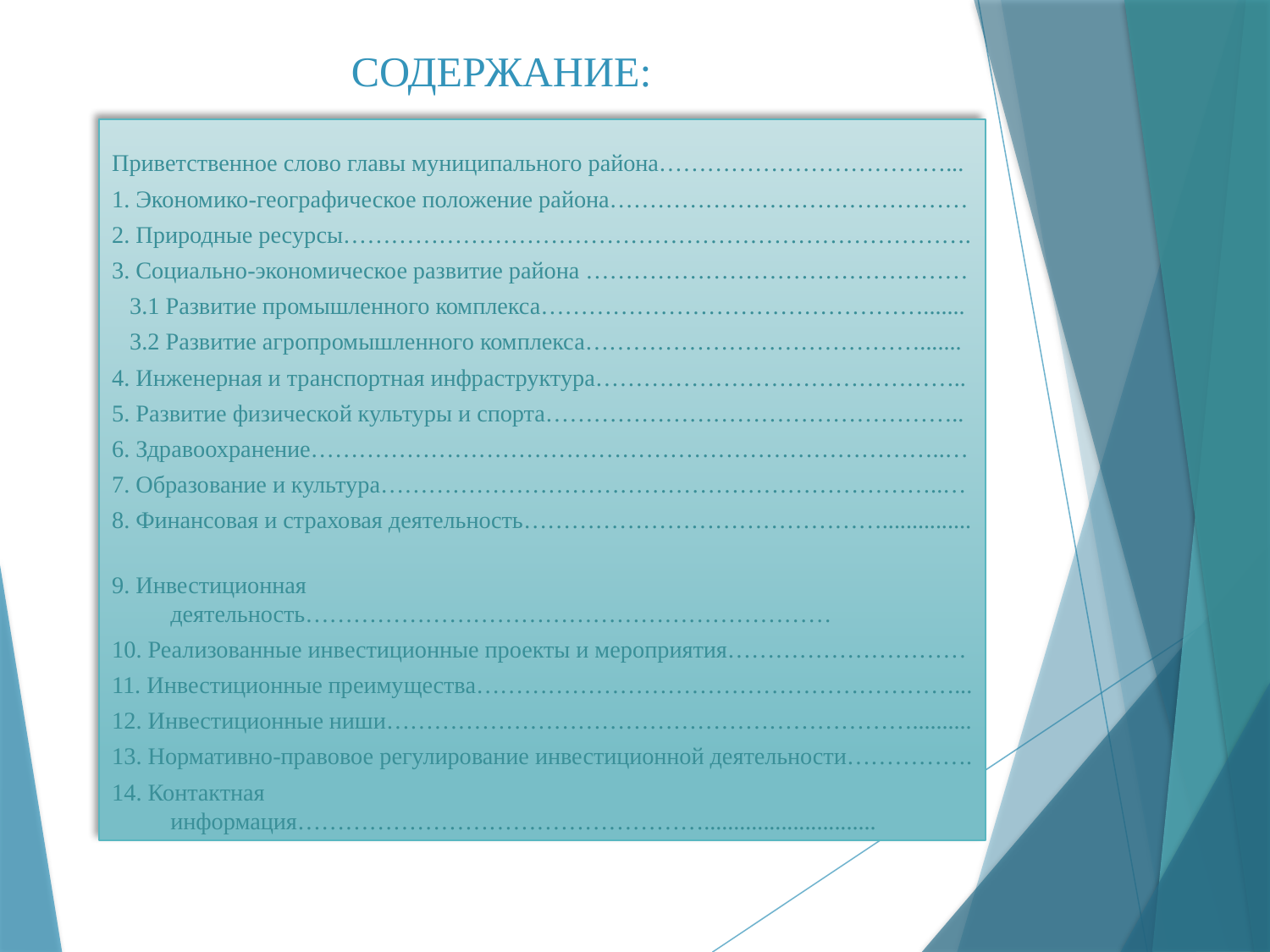

# СОДЕРЖАНИЕ:

Приветственное слово главы муниципального района………………………………...
1. Экономико-географическое положение района………………………………………
2. Природные ресурсы…………………………………………………………………….
3. Социально-экономическое развитие района …………………………………………
   3.1 Развитие промышленного комплекса………………………………………….......
   3.2 Развитие агропромышленного комплекса…………………………………….......
4. Инженерная и транспортная инфраструктура………………………………………..
5. Развитие физической культуры и спорта……………………………………………..
6. Здравоохранение……………………………………………………………………..…
7. Образование и культура……………………………………………………………..…
8. Финансовая и страховая деятельность………………………………………...............
9. Инвестиционная деятельность…………………………………………………………
10. Реализованные инвестиционные проекты и мероприятия…………………………
11. Инвестиционные преимущества……………………………………………………...
12. Инвестиционные ниши…………………………………………………………..........
13. Нормативно-правовое регулирование инвестиционной деятельности…………….
14. Контактная информация…………………………………………….............................